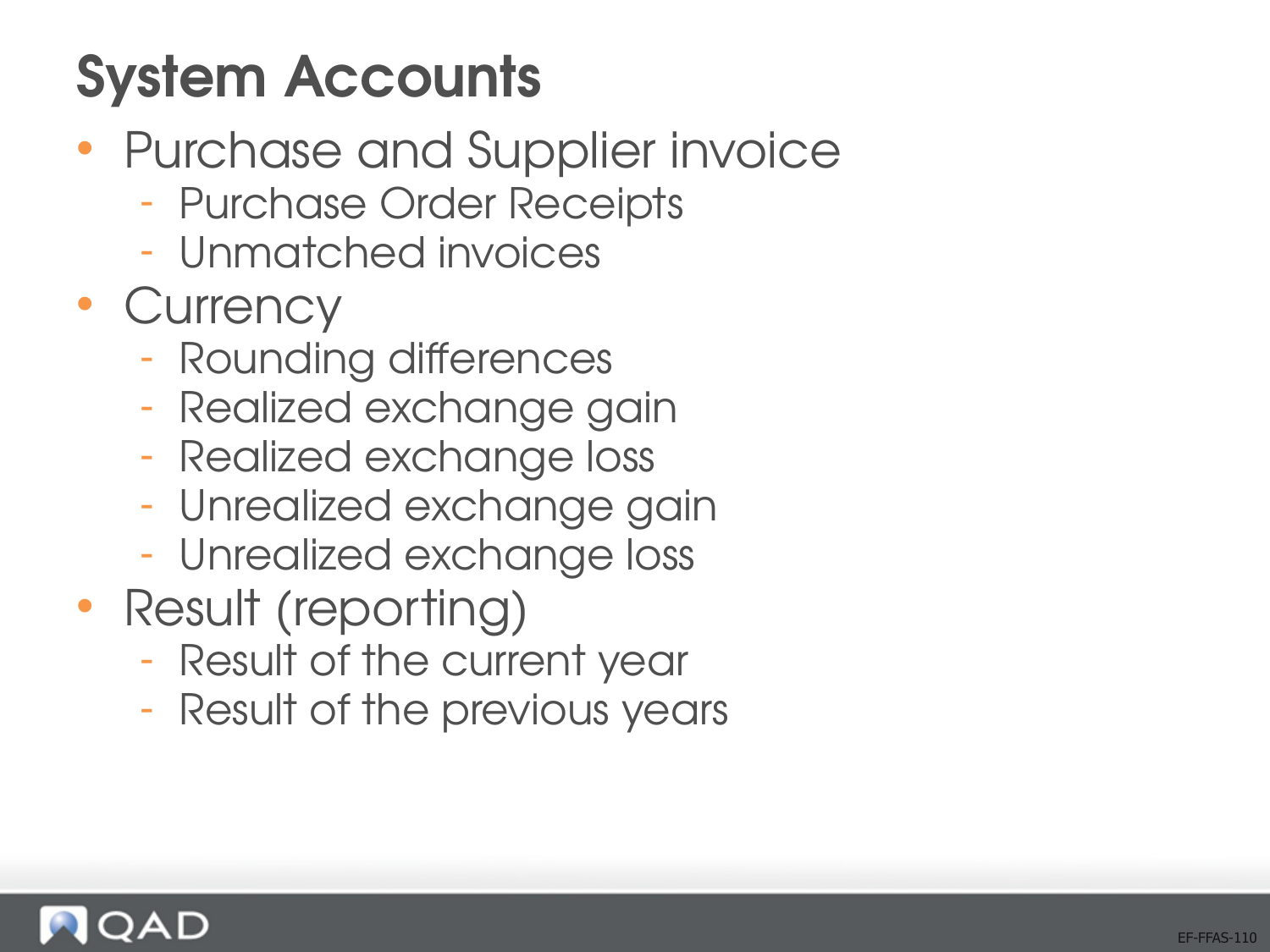

# System Accounts
Purchase and Supplier invoice
Purchase Order Receipts
Unmatched invoices
Currency
Rounding differences
Realized exchange gain
Realized exchange loss
Unrealized exchange gain
Unrealized exchange loss
Result (reporting)
Result of the current year
Result of the previous years
EF-FFAS-110